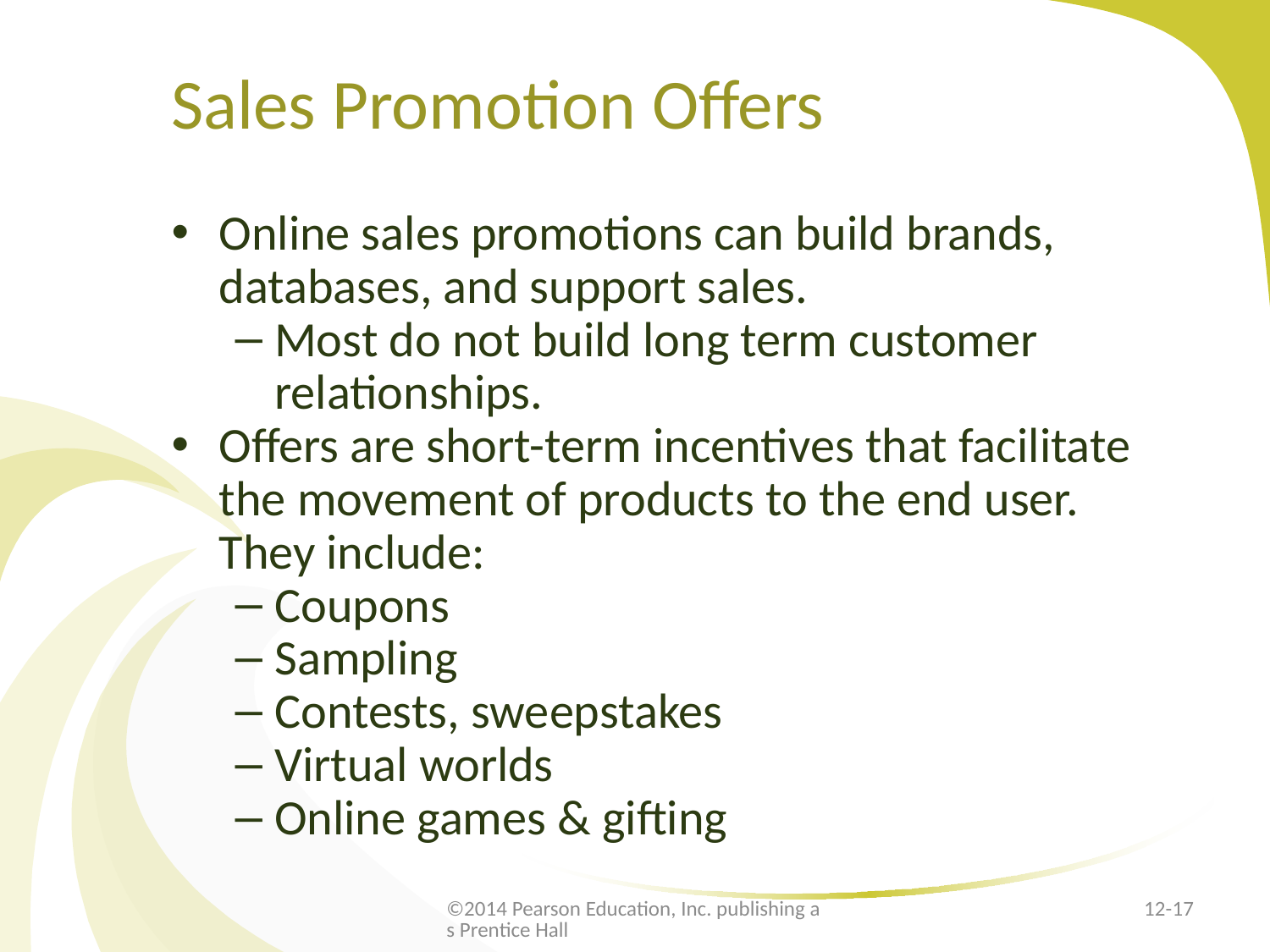

# Sales Promotion Offers
Online sales promotions can build brands, databases, and support sales.
Most do not build long term customer relationships.
Offers are short-term incentives that facilitate the movement of products to the end user. They include:
Coupons
Sampling
Contests, sweepstakes
Virtual worlds
Online games & gifting
©2014 Pearson Education, Inc. publishing as Prentice Hall
12-17